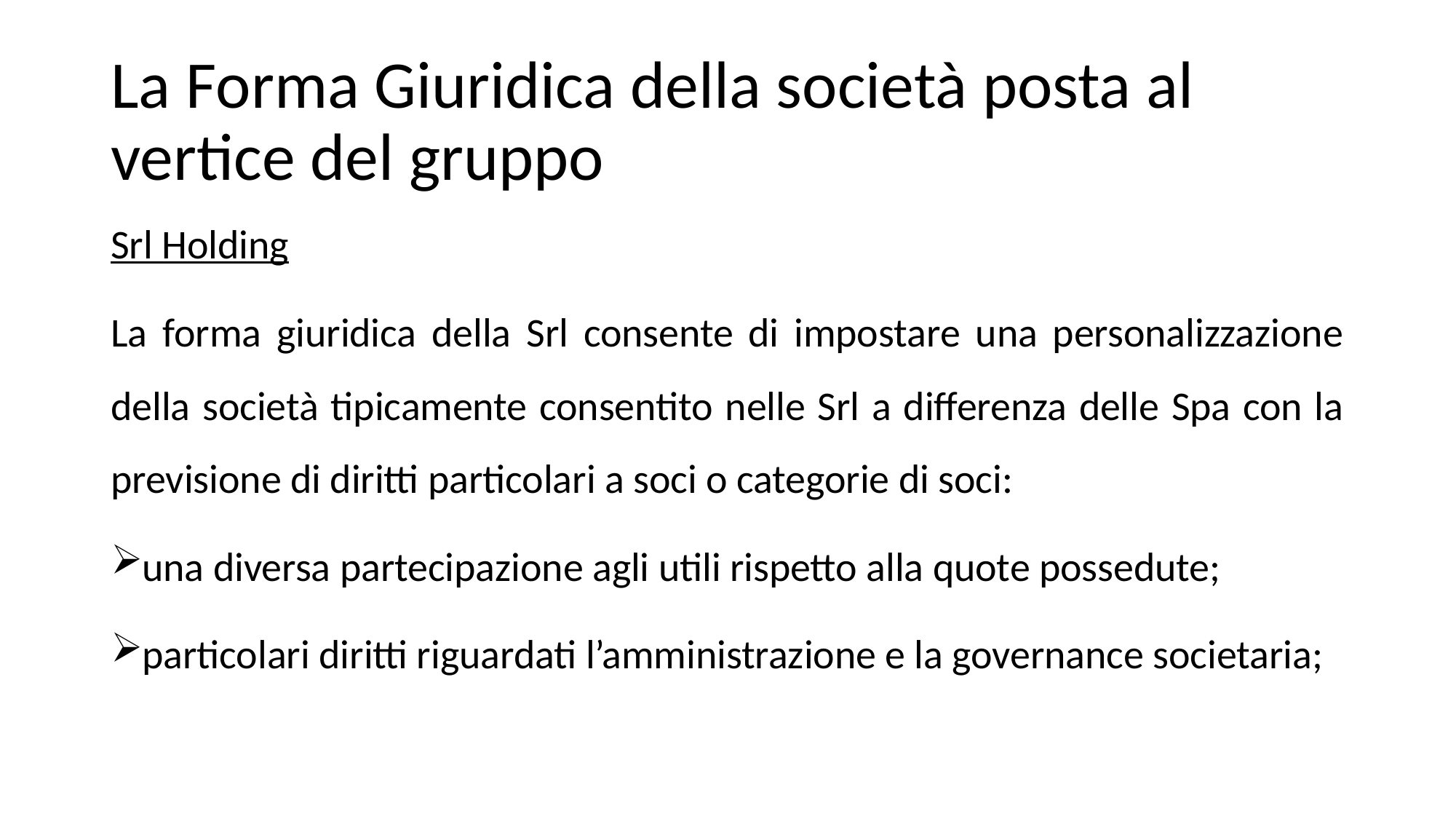

# La Forma Giuridica della società posta al vertice del gruppo
Srl Holding
La forma giuridica della Srl consente di impostare una personalizzazione della società tipicamente consentito nelle Srl a differenza delle Spa con la previsione di diritti particolari a soci o categorie di soci:
una diversa partecipazione agli utili rispetto alla quote possedute;
particolari diritti riguardati l’amministrazione e la governance societaria;